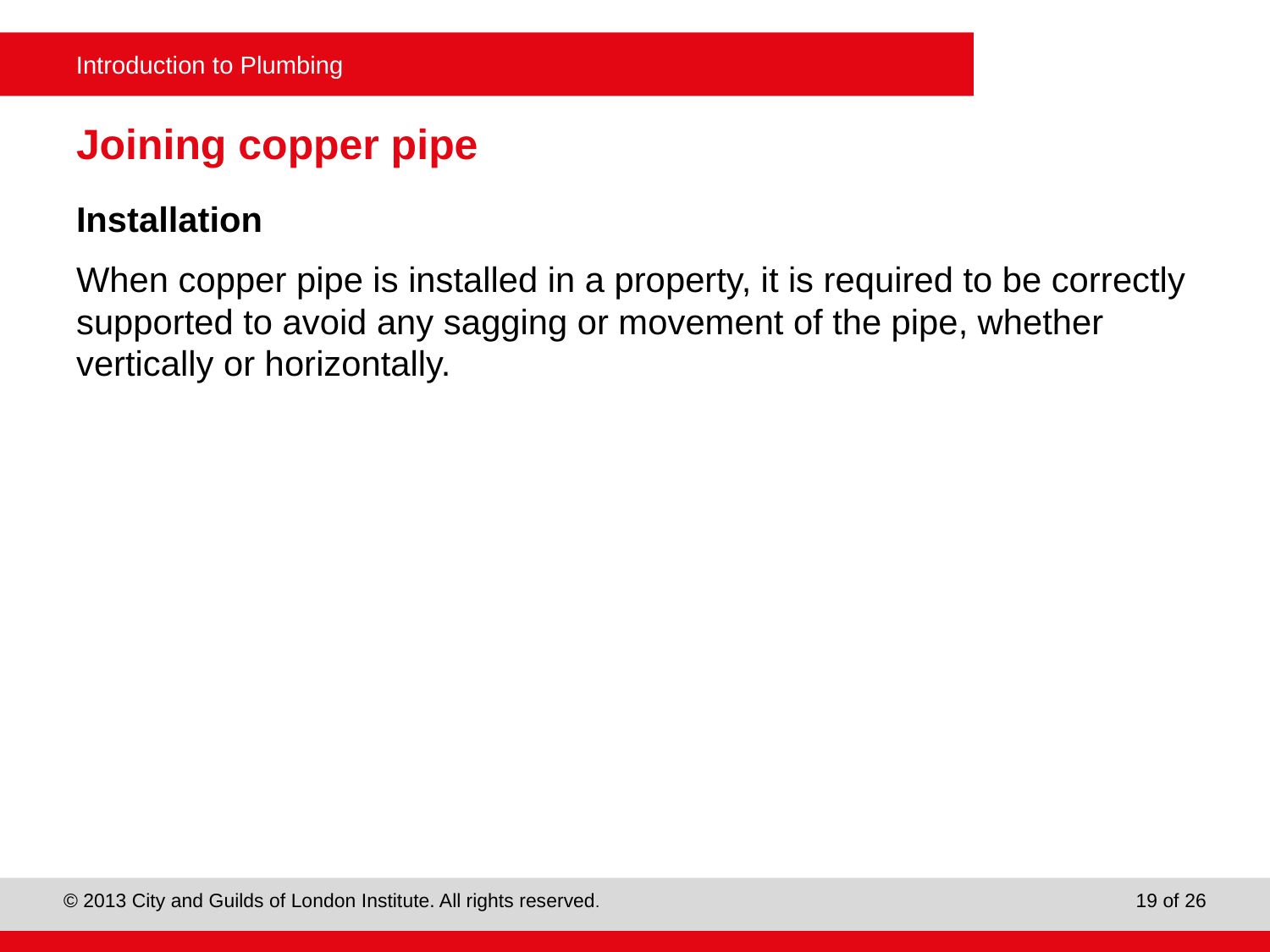

# Joining copper pipe
Installation
When copper pipe is installed in a property, it is required to be correctly supported to avoid any sagging or movement of the pipe, whether vertically or horizontally.